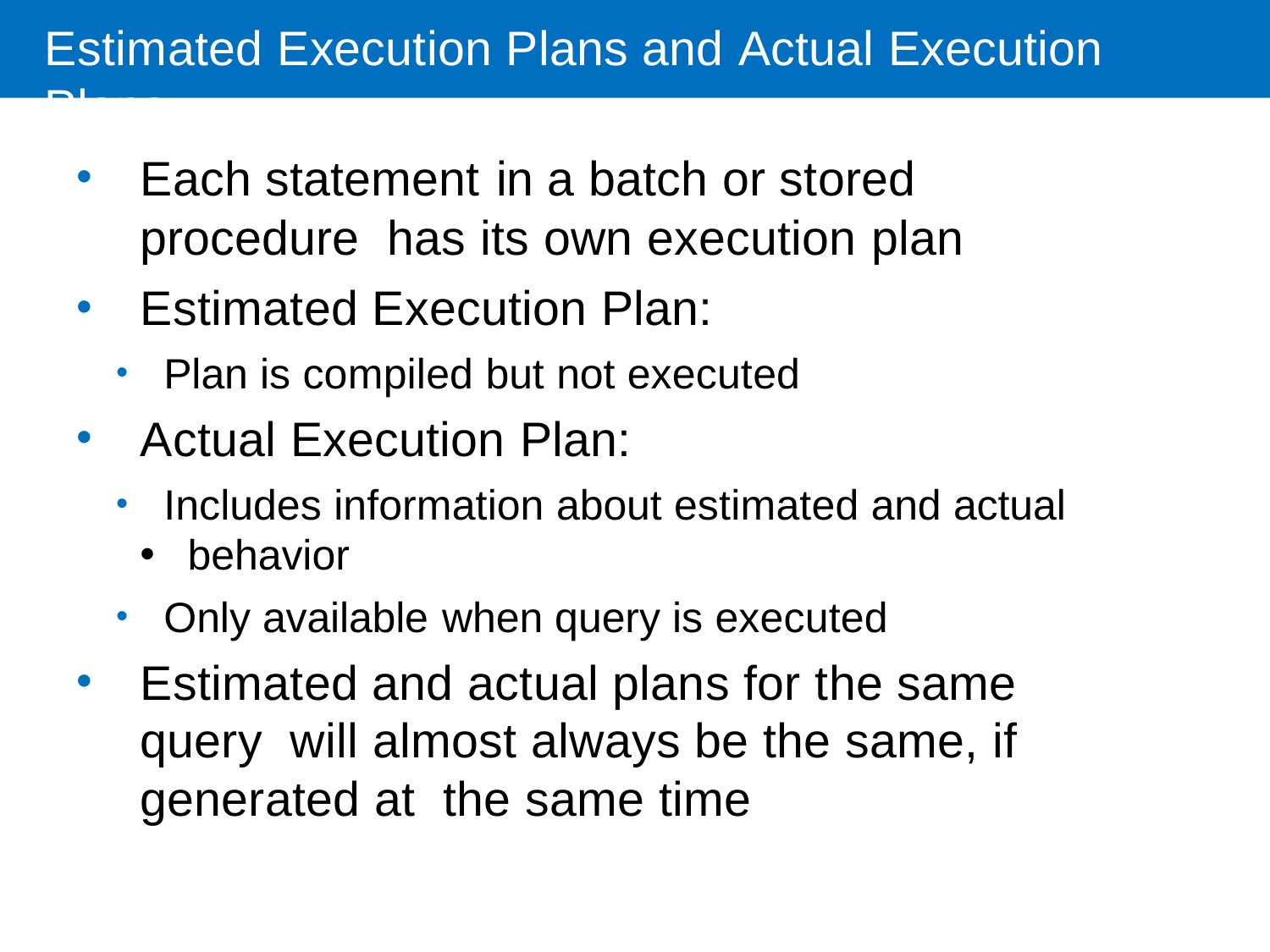

# Estimated Execution Plans and Actual Execution Plans
Each statement in a batch or stored procedure  has its own execution plan
Estimated Execution Plan:
Plan is compiled but not executed
Actual Execution Plan:
Includes information about estimated and actual
behavior
Only available when query is executed
Estimated and actual plans for the same query  will almost always be the same, if generated at  the same time